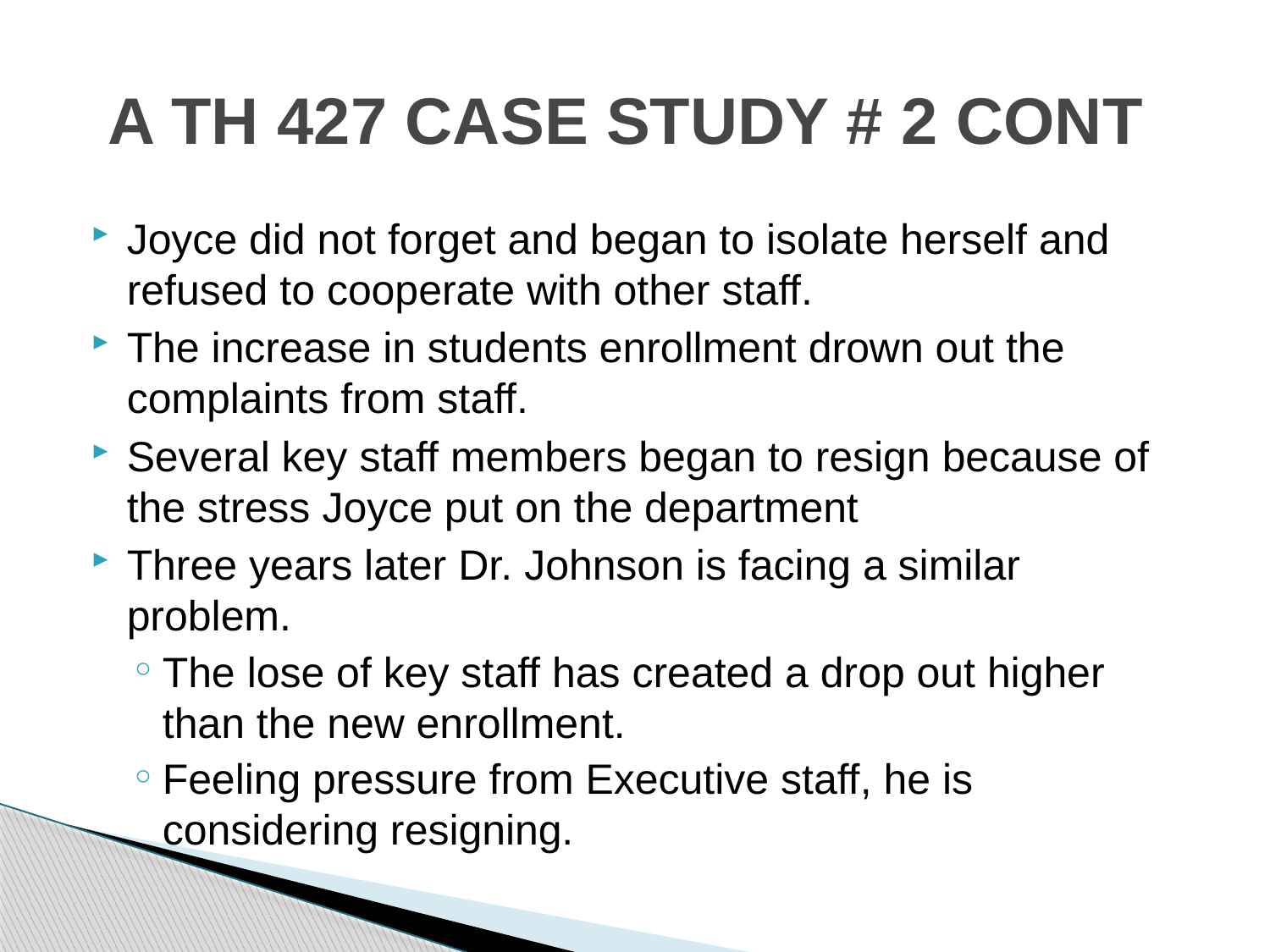

# A TH 427 CASE STUDY # 2 CONT
Joyce did not forget and began to isolate herself and refused to cooperate with other staff.
The increase in students enrollment drown out the complaints from staff.
Several key staff members began to resign because of the stress Joyce put on the department
Three years later Dr. Johnson is facing a similar problem.
The lose of key staff has created a drop out higher than the new enrollment.
Feeling pressure from Executive staff, he is considering resigning.